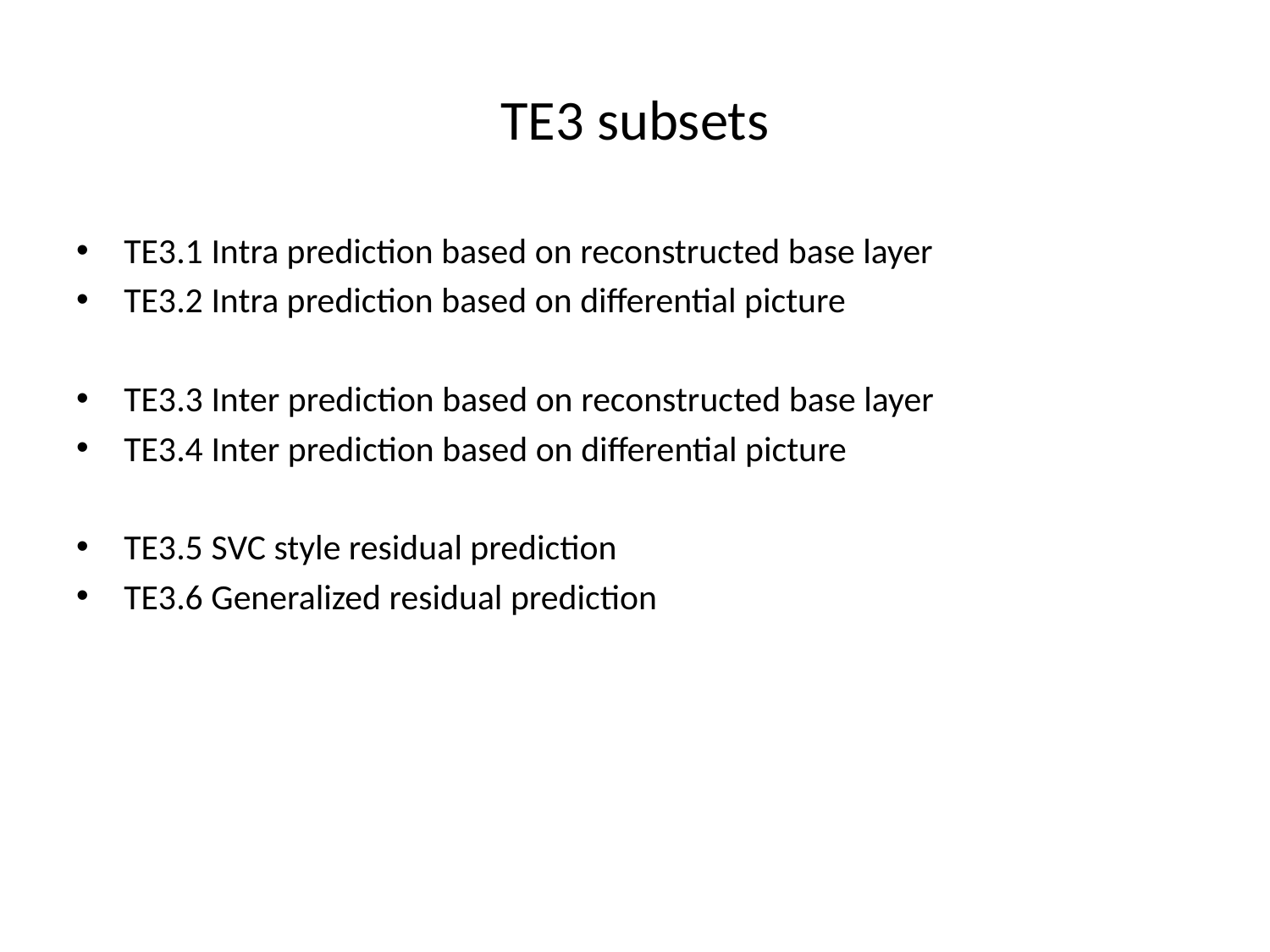

# TE3 subsets
TE3.1 Intra prediction based on reconstructed base layer
TE3.2 Intra prediction based on differential picture

TE3.3 Inter prediction based on reconstructed base layer
TE3.4 Inter prediction based on differential picture

TE3.5 SVC style residual prediction
TE3.6 Generalized residual prediction